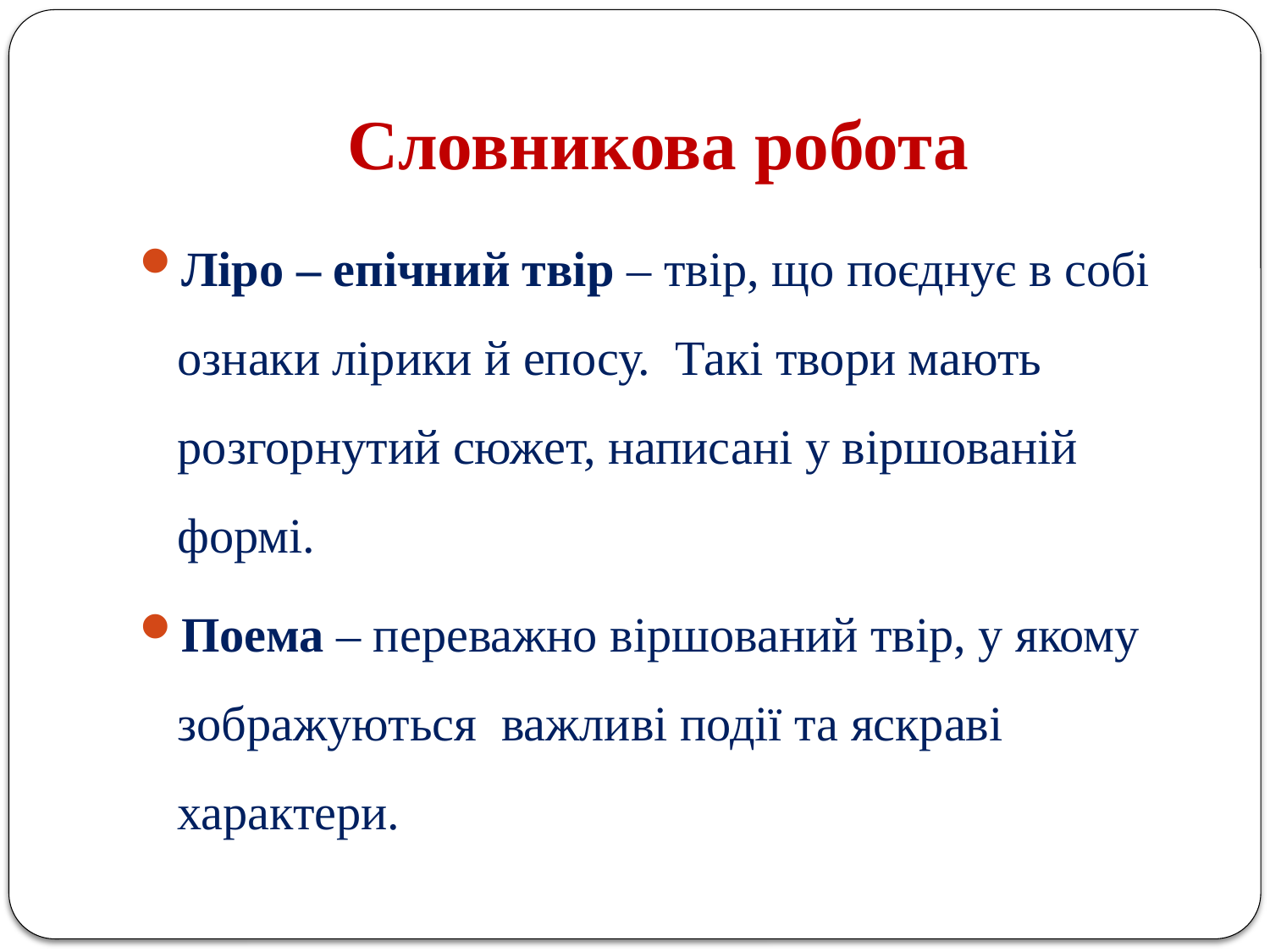

# Словникова робота
Ліро – епічний твір – твір, що поєднує в собі ознаки лірики й епосу.  Такі твори мають розгорнутий сюжет, написані у віршованій формі.
Поема – переважно віршований твір, у якому зображуються  важливі події та яскраві характери.